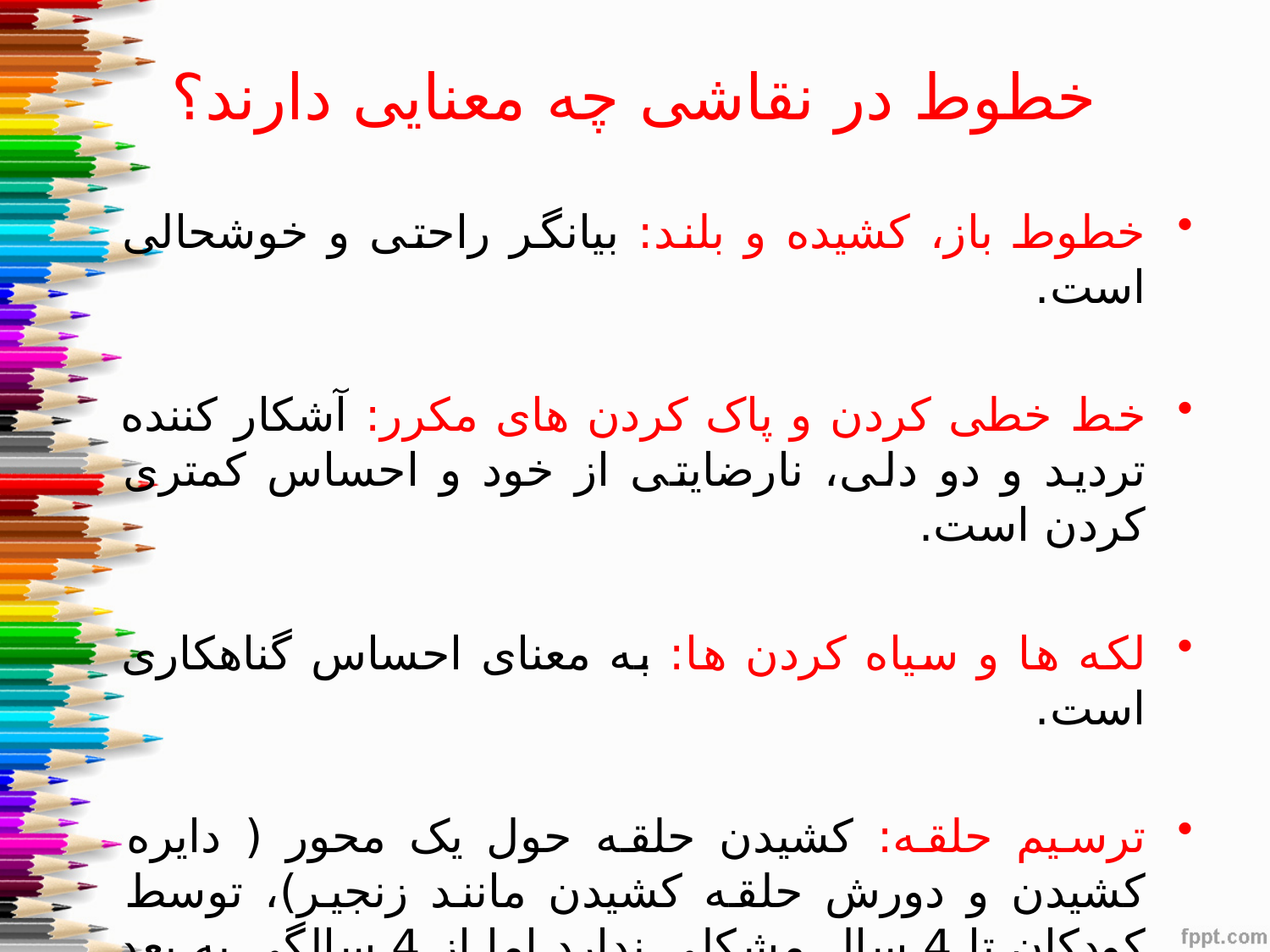

# خطوط در نقاشی چه معنایی دارند؟
خطوط باز، کشیده و بلند: بیانگر راحتی و خوشحالی است.

خط خطی کردن و پاک کردن های مکرر: آشکار کننده تردید و دو دلی، نارضایتی از خود و احساس کمتری کردن است.

لکه ها و سیاه کردن ها: به معنای احساس گناهکاری است.

ترسیم حلقه: کشیدن حلقه حول یک محور ( دايره کشیدن و دورش حلقه کشیدن مانند زنجير)، توسط کودکان تا 4 سال مشکلی ندارد اما از 4 سالگي به بعد بيانگر روان گسيختگي است.